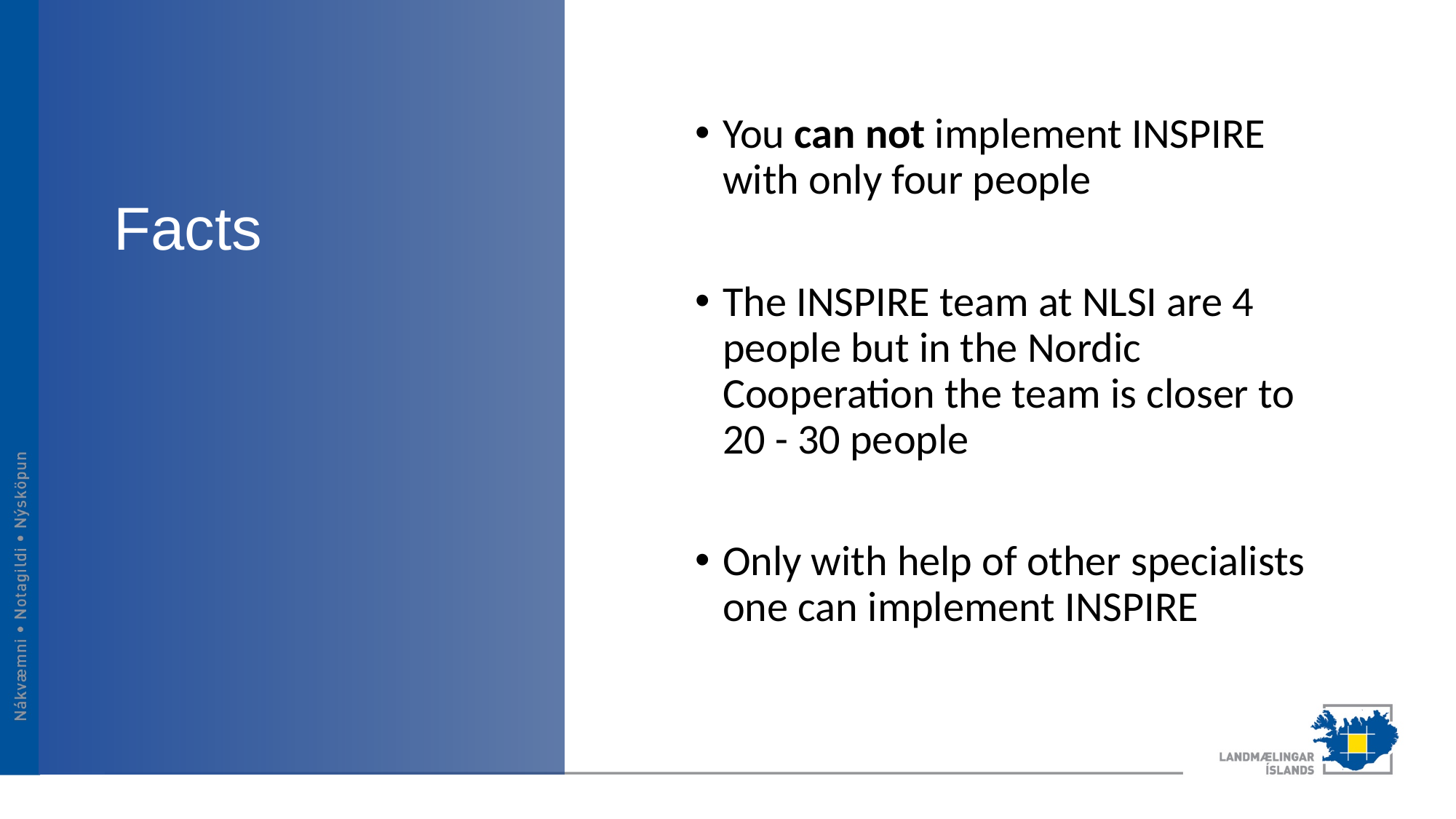

You can not implement INSPIRE with only four people

The INSPIRE team at NLSI are 4 people but in the Nordic Cooperation the team is closer to 20 - 30 people

Only with help of other specialists one can implement INSPIRE

Facts